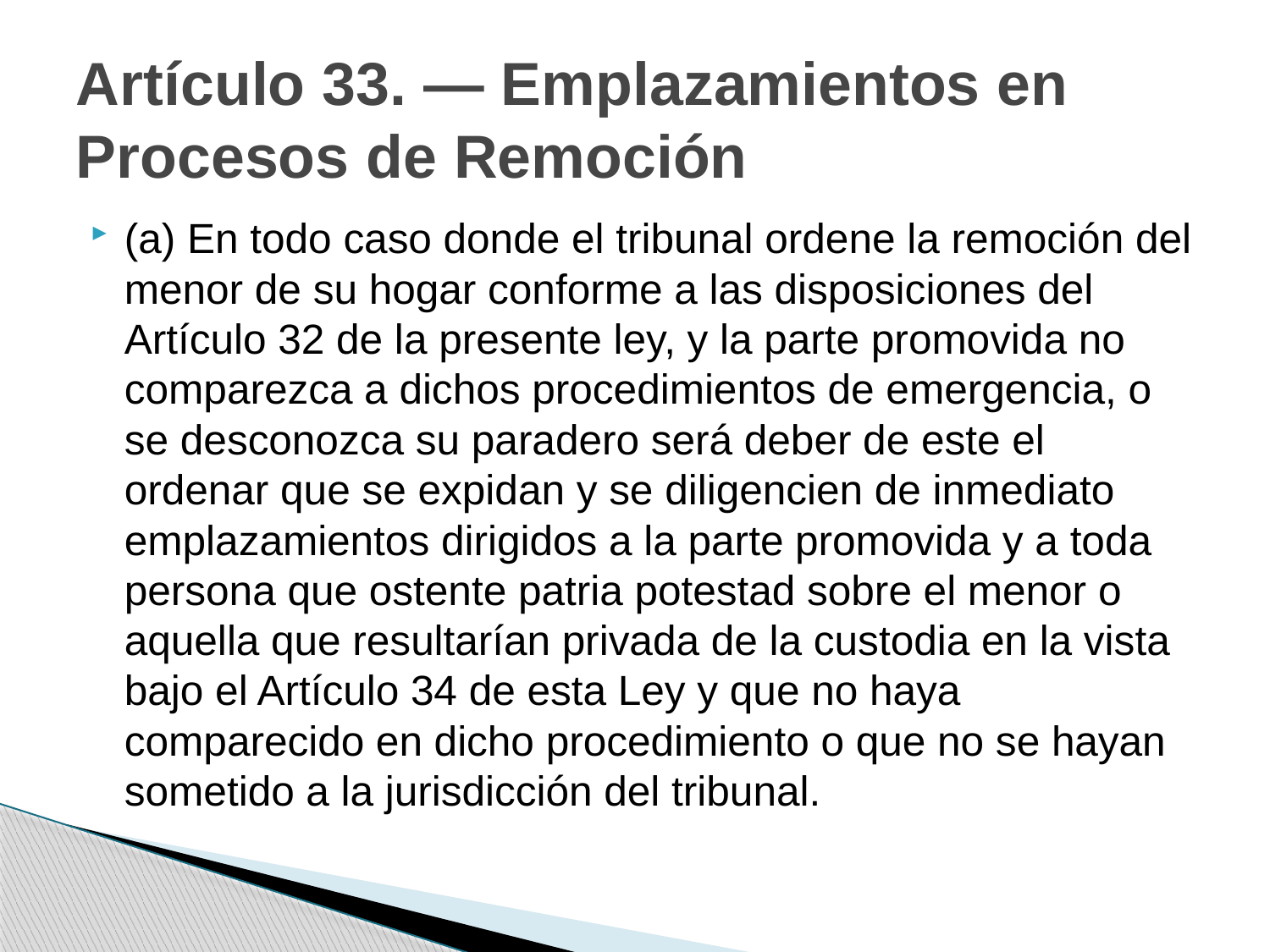

# Artículo 33. — Emplazamientos en Procesos de Remoción
(a) En todo caso donde el tribunal ordene la remoción del menor de su hogar conforme a las disposiciones del Artículo 32 de la presente ley, y la parte promovida no comparezca a dichos procedimientos de emergencia, o se desconozca su paradero será deber de este el ordenar que se expidan y se diligencien de inmediato emplazamientos dirigidos a la parte promovida y a toda persona que ostente patria potestad sobre el menor o aquella que resultarían privada de la custodia en la vista bajo el Artículo 34 de esta Ley y que no haya comparecido en dicho procedimiento o que no se hayan sometido a la jurisdicción del tribunal.